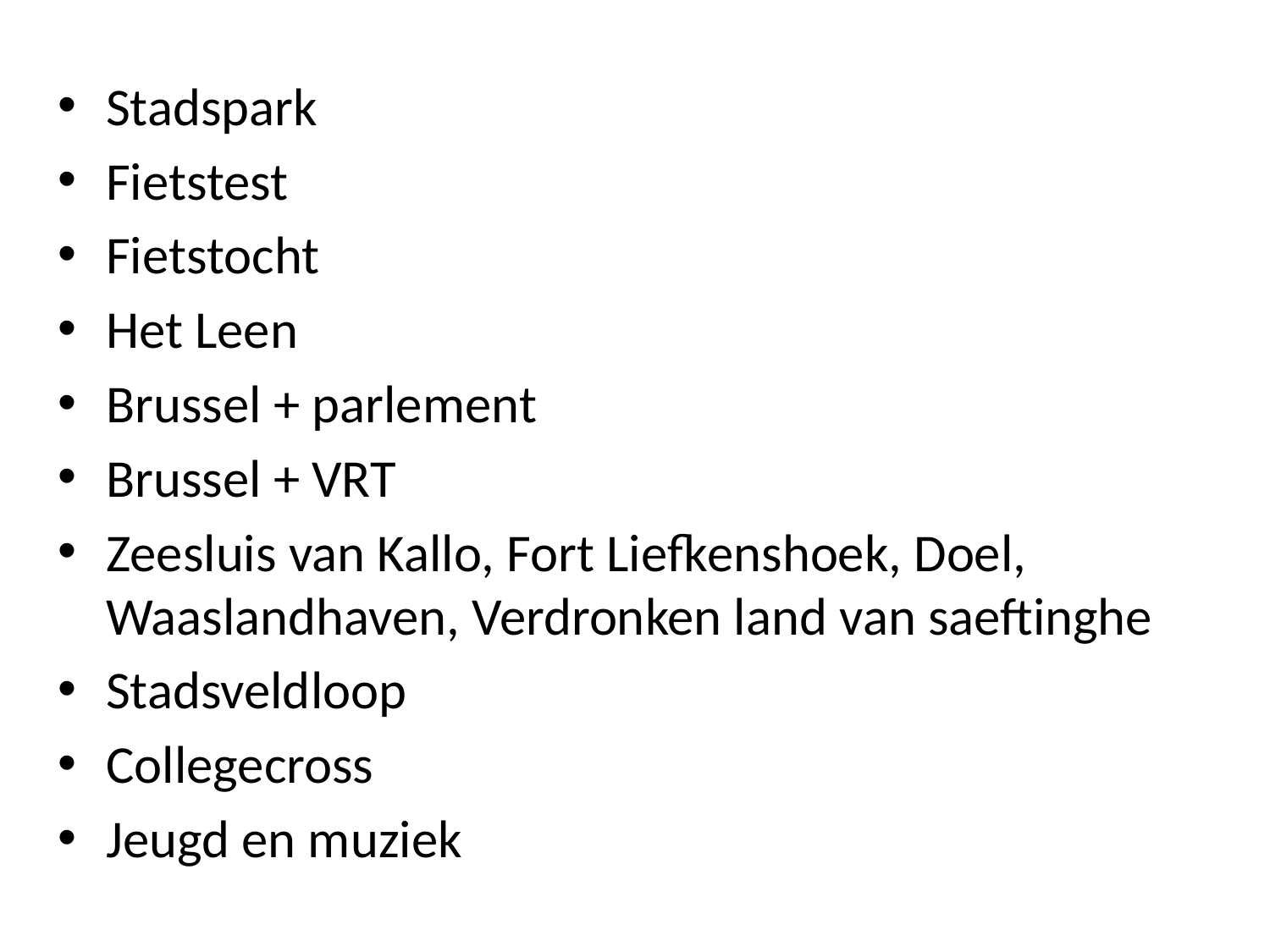

Stadspark
Fietstest
Fietstocht
Het Leen
Brussel + parlement
Brussel + VRT
Zeesluis van Kallo, Fort Liefkenshoek, Doel, Waaslandhaven, Verdronken land van saeftinghe
Stadsveldloop
Collegecross
Jeugd en muziek